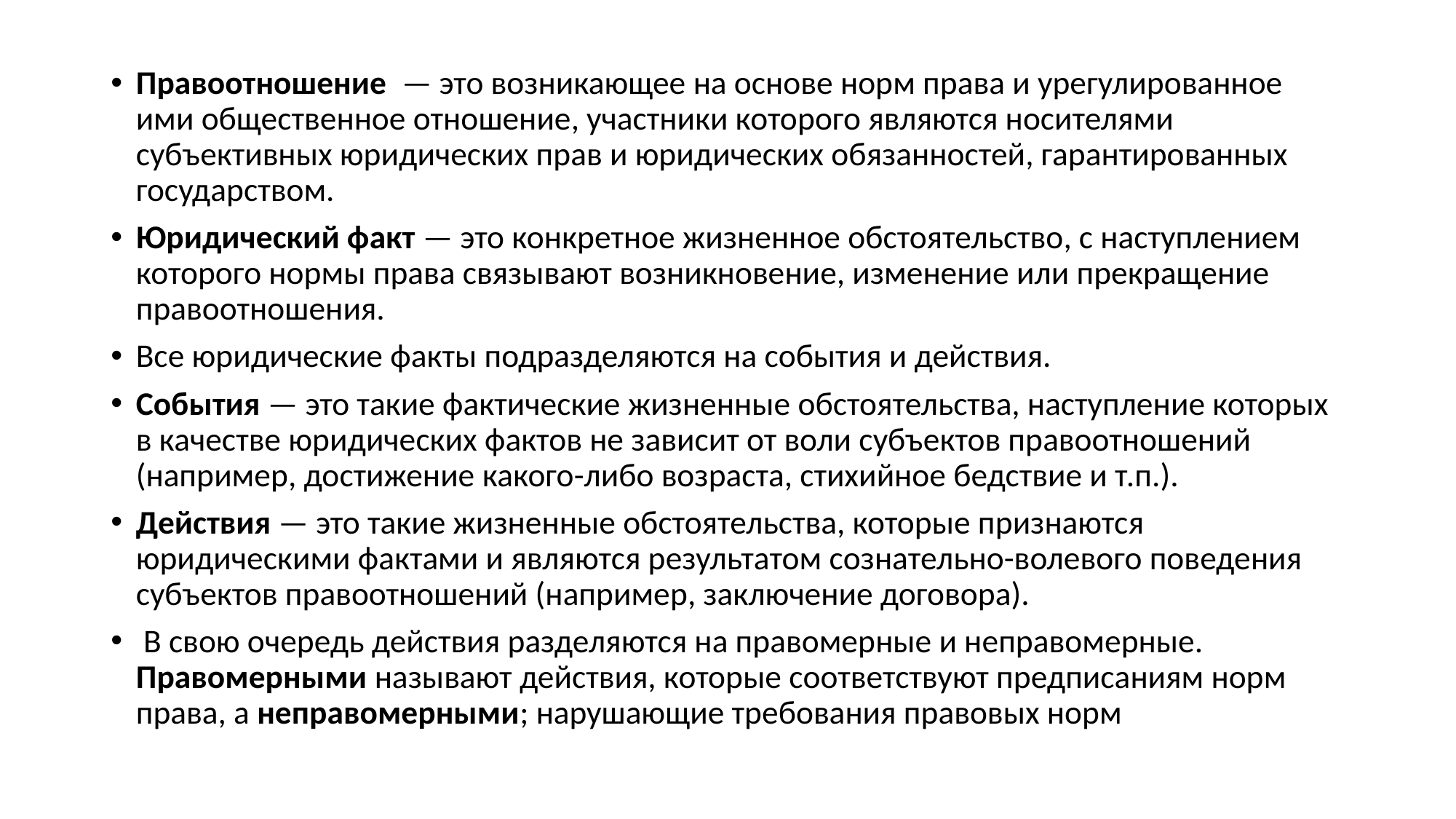

Правоотношение  — это возникающее на основе норм права и урегулированное ими общественное отношение, участники которого являются носителями субъективных юридических прав и юридических обязанностей, гарантированных государством.
Юридический факт — это конкретное жизненное обстоятельство, с наступлением которого нормы права связывают возникновение, изменение или прекращение правоотношения.
Все юридические факты подразделяются на события и действия.
События — это такие фактические жизненные обстоятельства, наступление которых в качестве юридических фактов не зависит от воли субъектов правоотношений (например, достижение какого-либо возраста, стихийное бедствие и т.п.).
Действия — это такие жизненные обстоятельства, которые признаются юридическими фактами и являются результатом сознательно-волевого поведения субъектов правоотношений (например, заключение договора).
 В свою очередь действия разделяются на правомерные и неправомерные. Правомерными называют действия, которые соответствуют предписаниям норм права, а неправомерными; нарушающие требования правовых норм